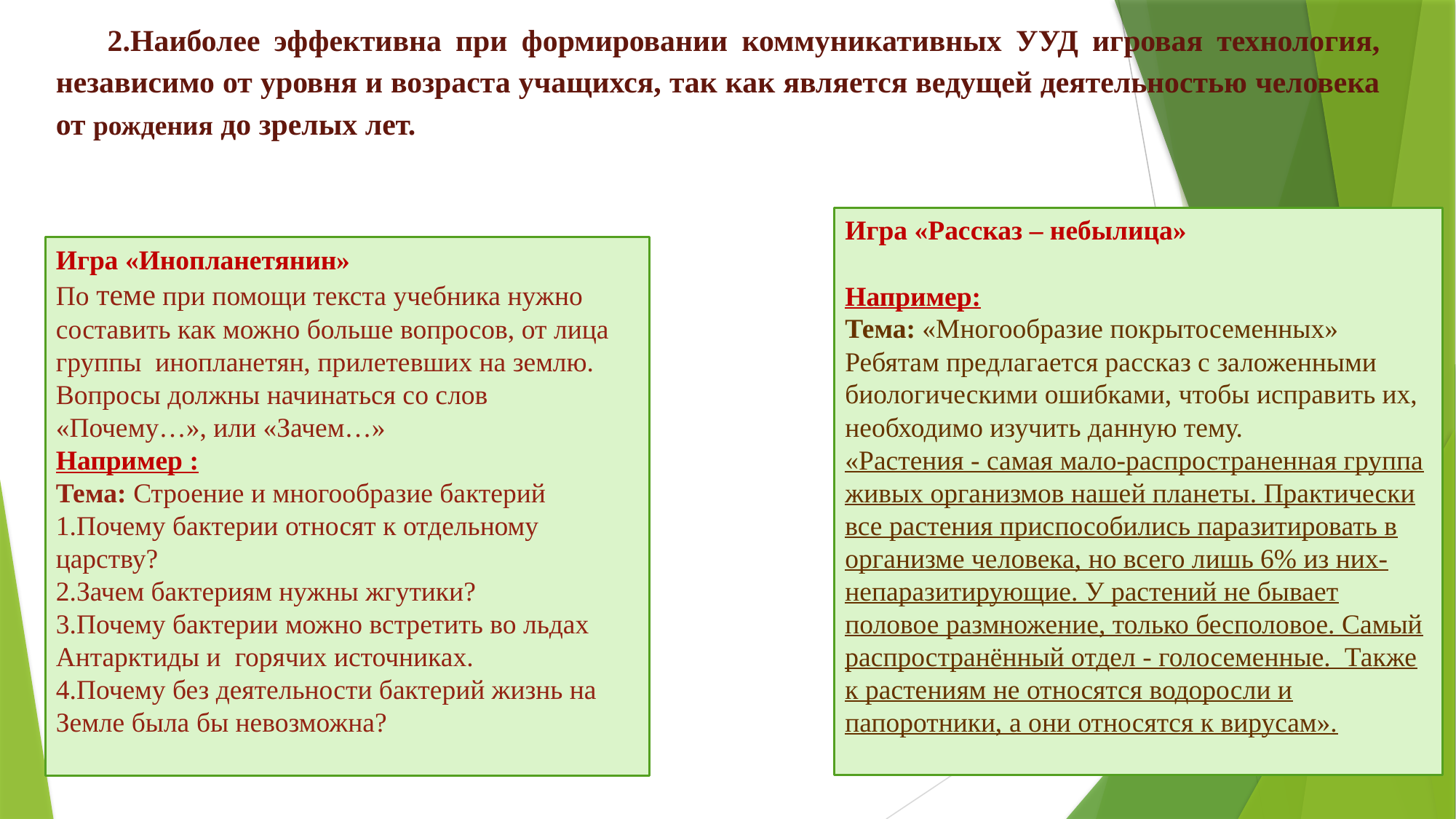

2.Наиболее эффективна при формировании коммуникативных УУД игровая технология, независимо от уровня и возраста учащихся, так как является ведущей деятельностью человека от рождения до зрелых лет.
Игра «Рассказ – небылица»

Например:
Тема: «Многообразие покрытосеменных»
Ребятам предлагается рассказ с заложенными биологическими ошибками, чтобы исправить их, необходимо изучить данную тему.
«Растения - самая мало-распространенная группа живых организмов нашей планеты. Практически все растения приспособились паразитировать в организме человека, но всего лишь 6% из них- непаразитирующие. У растений не бывает половое размножение, только бесполовое. Самый распространённый отдел - голосеменные.  Также к растениям не относятся водоросли и папоротники, а они относятся к вирусам».

Игра «Инопланетянин»
По теме при помощи текста учебника нужно составить как можно больше вопросов, от лица группы  инопланетян, прилетевших на землю. Вопросы должны начинаться со слов «Почему…», или «Зачем…»
Например :
Тема: Строение и многообразие бактерий
1.Почему бактерии относят к отдельному царству?
2.Зачем бактериям нужны жгутики?
3.Почему бактерии можно встретить во льдах Антарктиды и  горячих источниках.
4.Почему без деятельности бактерий жизнь на Земле была бы невозможна?